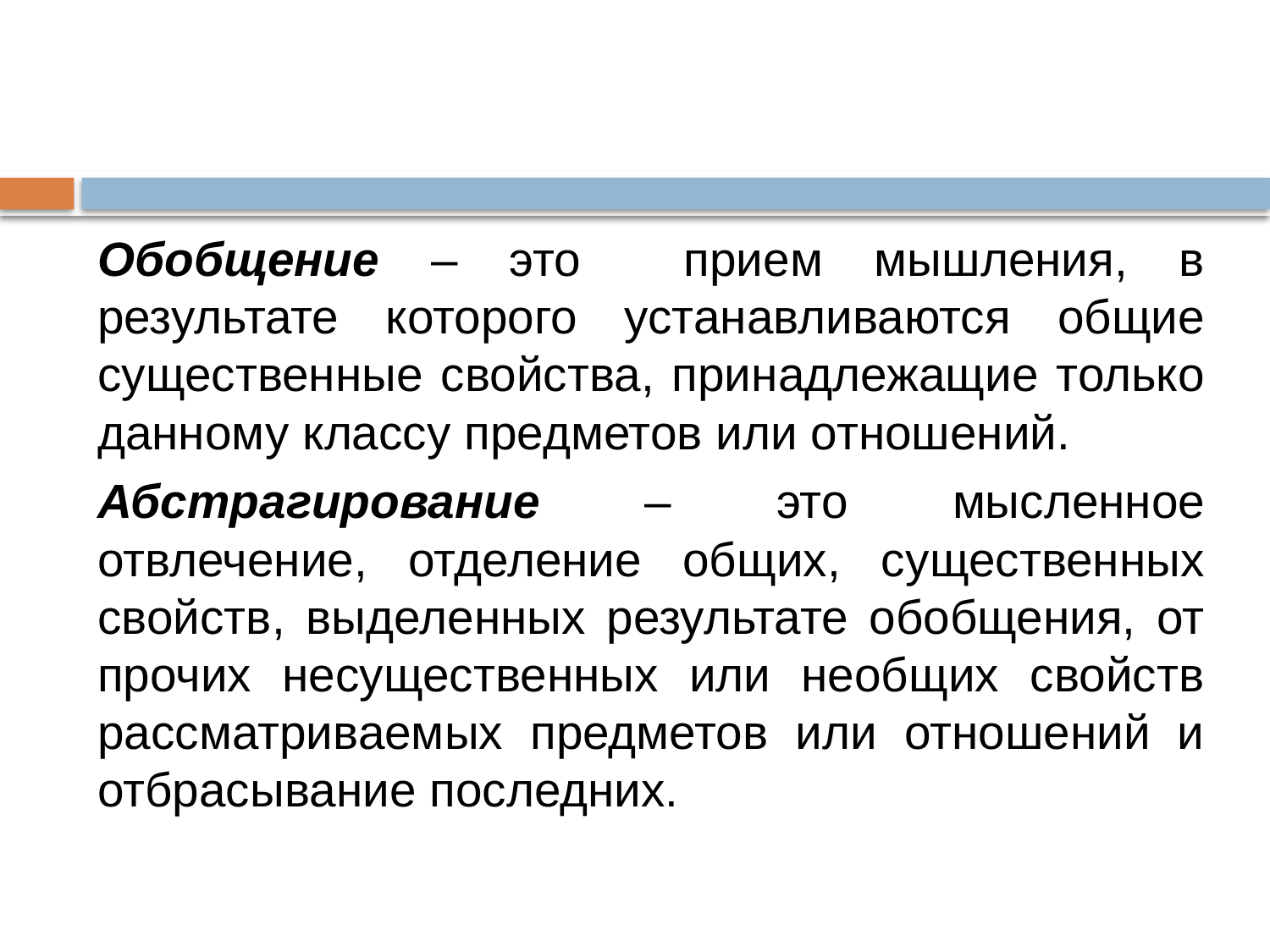

Обобщение – это  прием мышления, в результате которого устанавливаются общие существенные свойства, принадлежащие только данному классу предметов или отношений.
Абстрагирование – это мысленное отвлечение, отделение общих, существенных свойств, выделенных результате обобщения, от прочих несущественных или необщих свойств рассматриваемых предметов или отношений и отбрасывание последних.